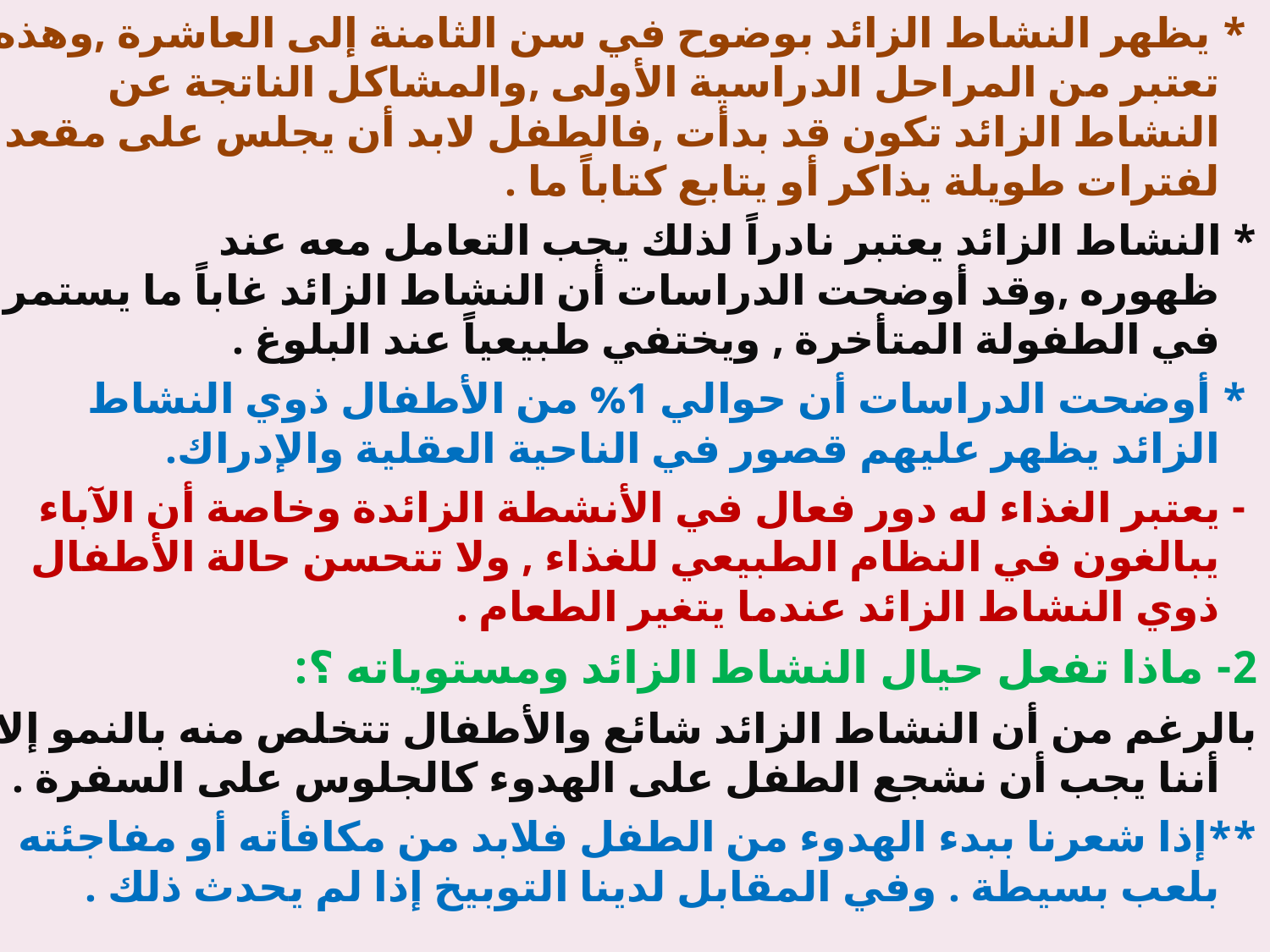

* يظهر النشاط الزائد بوضوح في سن الثامنة إلى العاشرة ,وهذه تعتبر من المراحل الدراسية الأولى ,والمشاكل الناتجة عن النشاط الزائد تكون قد بدأت ,فالطفل لابد أن يجلس على مقعد لفترات طويلة يذاكر أو يتابع كتاباً ما .
* النشاط الزائد يعتبر نادراً لذلك يجب التعامل معه عند ظهوره ,وقد أوضحت الدراسات أن النشاط الزائد غاباً ما يستمر في الطفولة المتأخرة , ويختفي طبيعياً عند البلوغ .
 * أوضحت الدراسات أن حوالي 1% من الأطفال ذوي النشاط الزائد يظهر عليهم قصور في الناحية العقلية والإدراك.
 - يعتبر الغذاء له دور فعال في الأنشطة الزائدة وخاصة أن الآباء يبالغون في النظام الطبيعي للغذاء , ولا تتحسن حالة الأطفال ذوي النشاط الزائد عندما يتغير الطعام .
2- ماذا تفعل حيال النشاط الزائد ومستوياته ؟:
بالرغم من أن النشاط الزائد شائع والأطفال تتخلص منه بالنمو إلا أننا يجب أن نشجع الطفل على الهدوء كالجلوس على السفرة .
**إذا شعرنا ببدء الهدوء من الطفل فلابد من مكافأته أو مفاجئته بلعب بسيطة . وفي المقابل لدينا التوبيخ إذا لم يحدث ذلك .